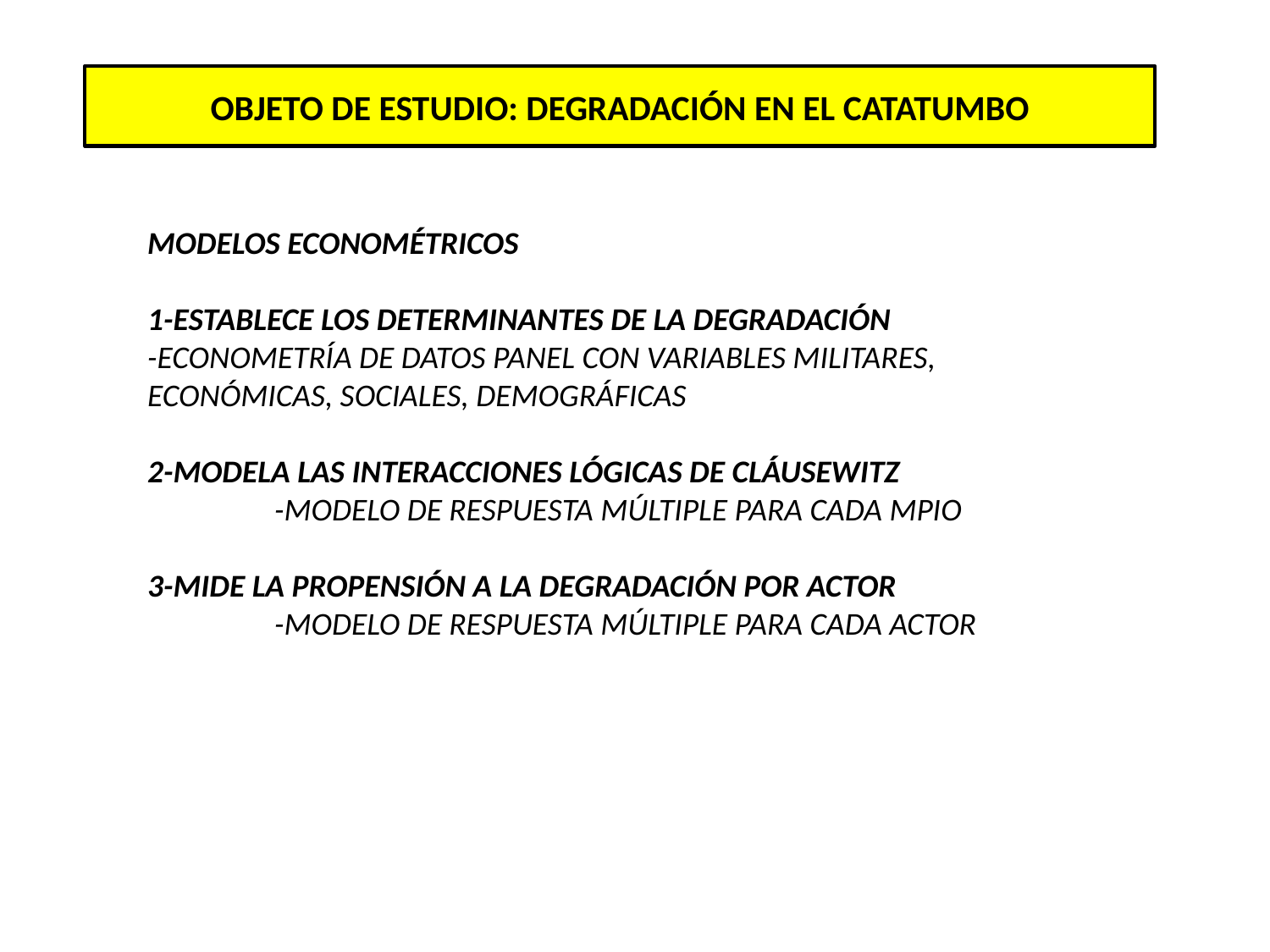

OBJETO DE ESTUDIO: DEGRADACIÓN EN EL CATATUMBO
MODELOS ECONOMÉTRICOS

1-ESTABLECE LOS DETERMINANTES DE LA DEGRADACIÓN
-ECONOMETRÍA DE DATOS PANEL CON VARIABLES MILITARES, ECONÓMICAS, SOCIALES, DEMOGRÁFICAS

2-MODELA LAS INTERACCIONES LÓGICAS DE CLÁUSEWITZ
	-MODELO DE RESPUESTA MÚLTIPLE PARA CADA MPIO

3-MIDE LA PROPENSIÓN A LA DEGRADACIÓN POR ACTOR
	-MODELO DE RESPUESTA MÚLTIPLE PARA CADA ACTOR